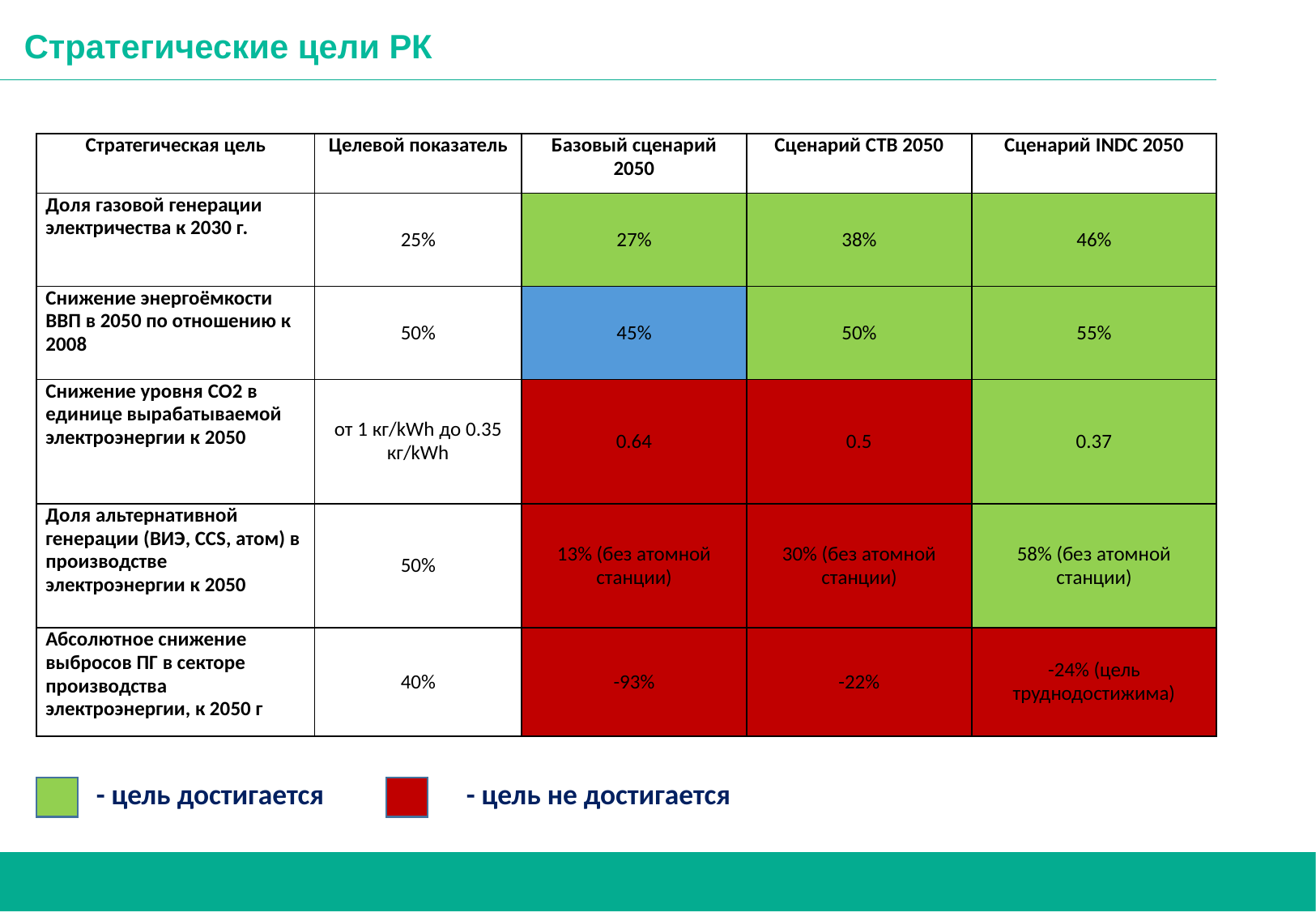

# Стратегические цели РК
| Стратегическая цель | Целевой показатель | Базовый сценарий 2050 | Сценарий СТВ 2050 | Сценарий INDC 2050 |
| --- | --- | --- | --- | --- |
| Доля газовой генерации электричества к 2030 г. | 25% | 27% | 38% | 46% |
| Снижение энергоёмкости ВВП в 2050 по отношению к 2008 | 50% | 45% | 50% | 55% |
| Снижение уровня CO2 в единице вырабатываемой электроэнергии к 2050 | от 1 кг/kWh до 0.35 кг/kWh | 0.64 | 0.5 | 0.37 |
| Доля альтернативной генерации (ВИЭ, CCS, атом) в производстве электроэнергии к 2050 | 50% | 13% (без атомной станции) | 30% (без атомной станции) | 58% (без атомной станции) |
| Абсолютное снижение выбросов ПГ в секторе производства электроэнергии, к 2050 г | 40% | -93% | -22% | -24% (цель труднодостижима) |
 - цель достигается                      - цель не достигается

14